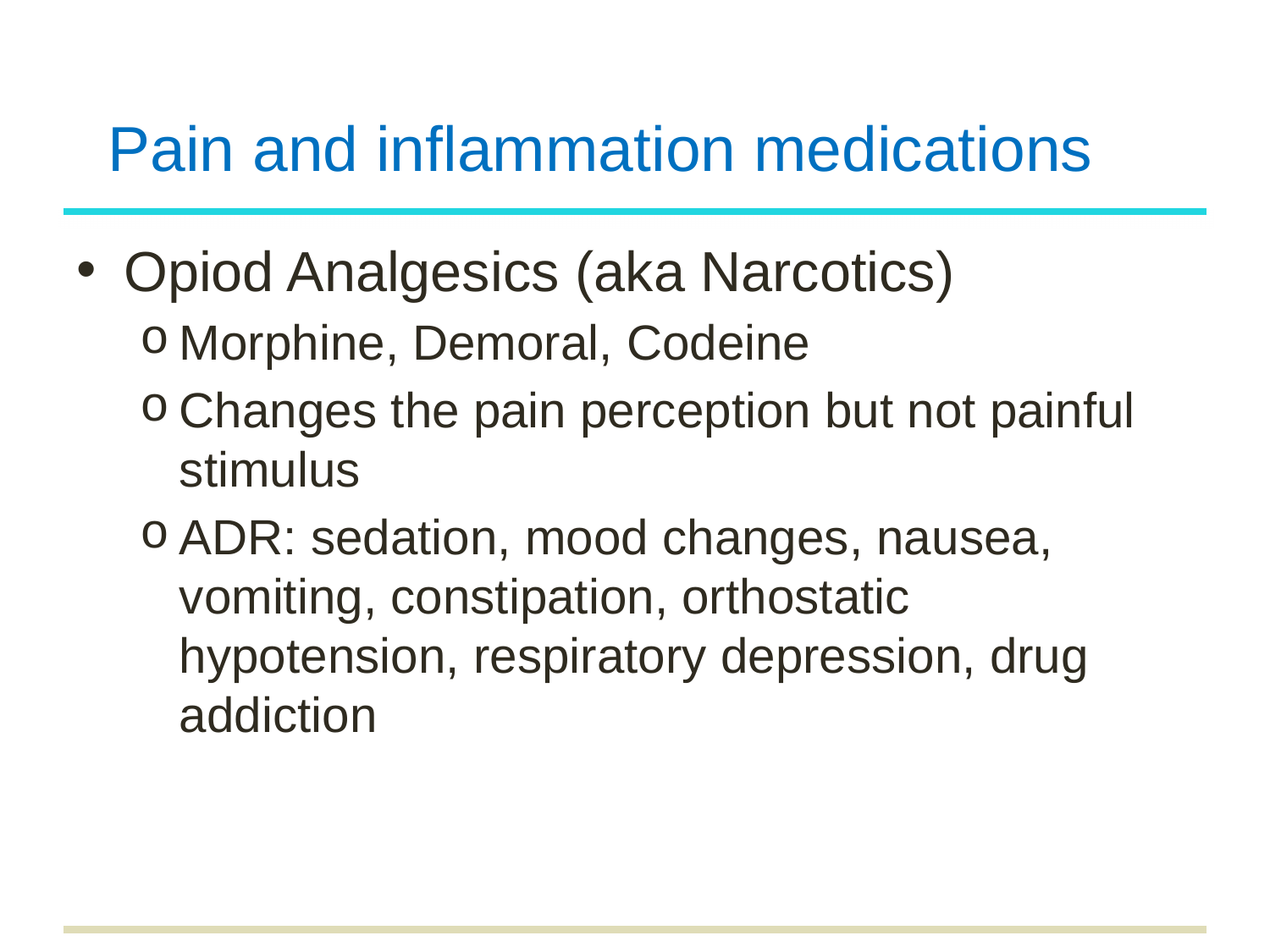

# Pain and inflammation medications
Opiod Analgesics (aka Narcotics)
Morphine, Demoral, Codeine
Changes the pain perception but not painful stimulus
ADR: sedation, mood changes, nausea, vomiting, constipation, orthostatic hypotension, respiratory depression, drug addiction